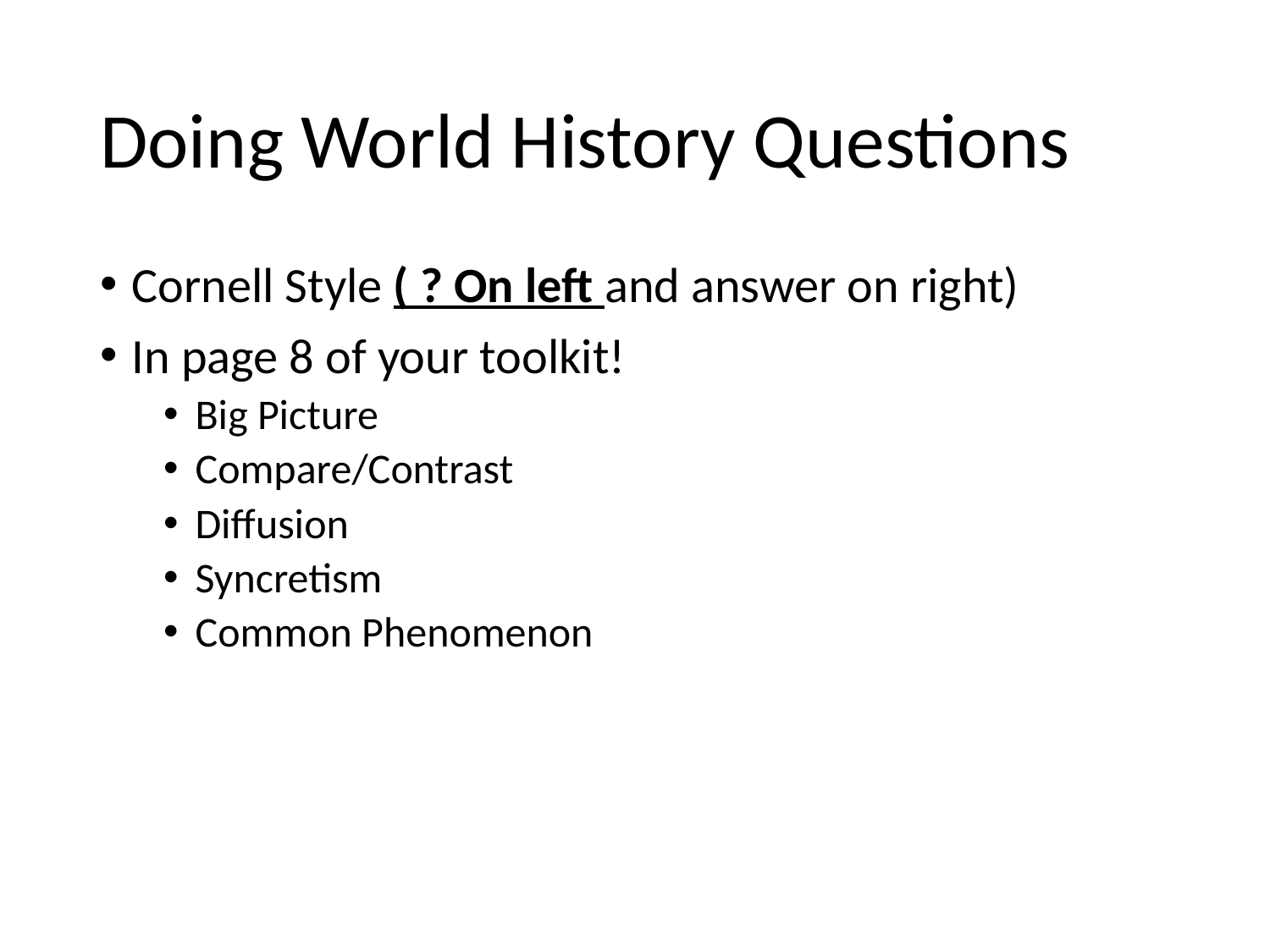

# Doing World History Questions
Cornell Style ( ? On left and answer on right)
In page 8 of your toolkit!
Big Picture
Compare/Contrast
Diffusion
Syncretism
Common Phenomenon